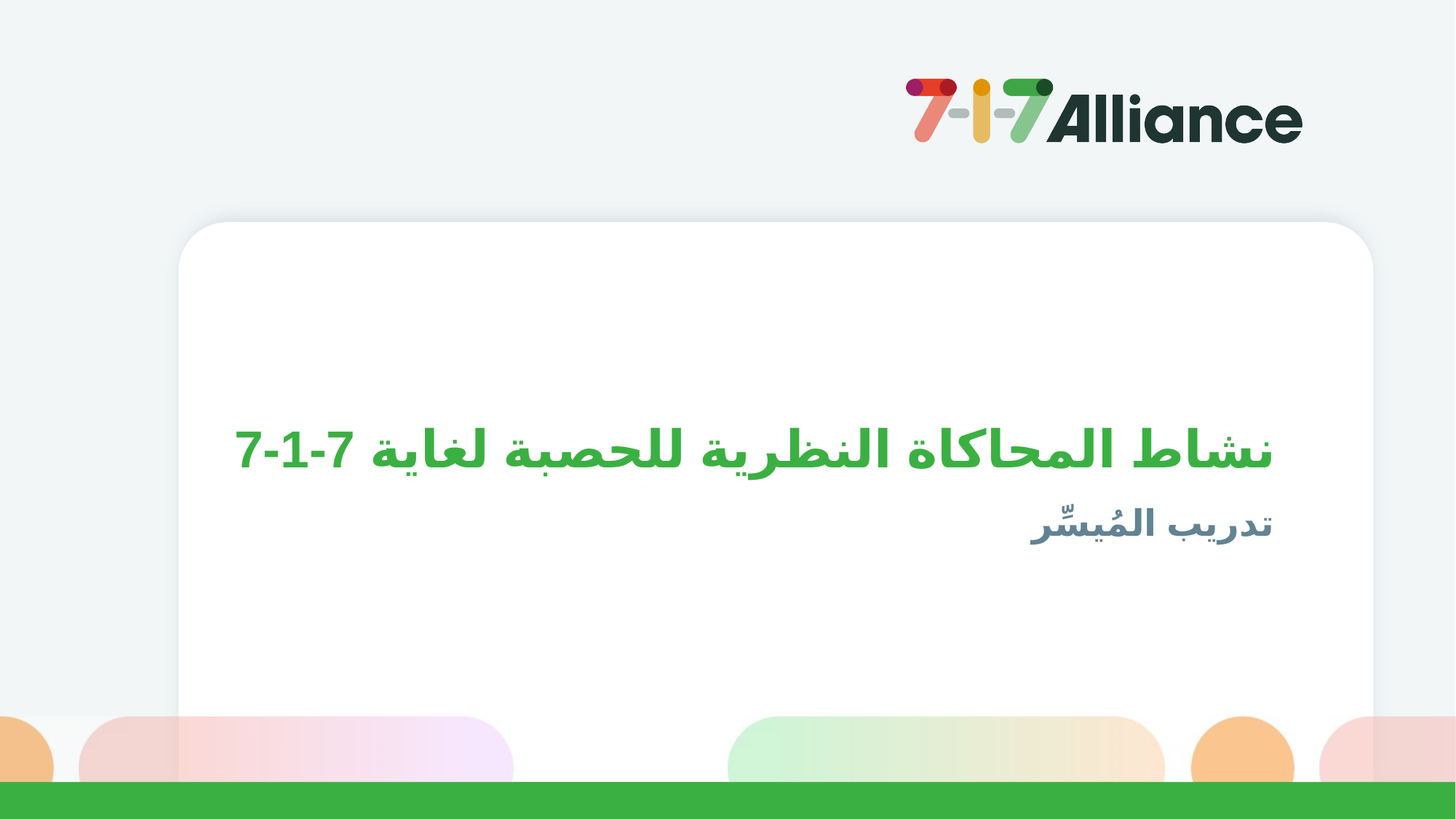

نشاط المحاكاة النظرية للحصبة لغاية 7-1-7
تدريب المُيسِّر